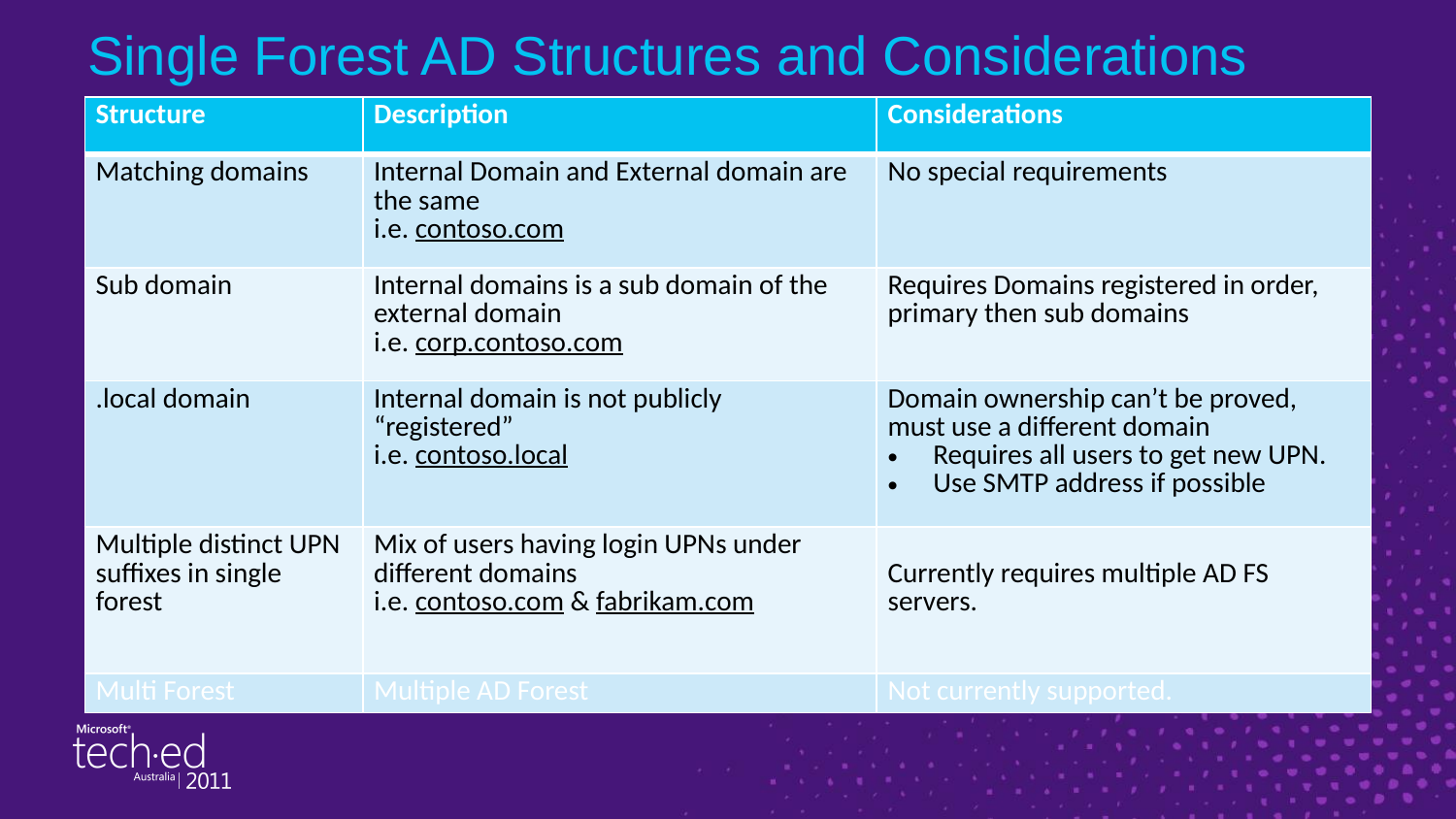

# Single Forest AD Structures and Considerations
| Structure | Description | Considerations |
| --- | --- | --- |
| Matching domains | Internal Domain and External domain are the same i.e. contoso.com | No special requirements |
| Sub domain | Internal domains is a sub domain of the external domain i.e. corp.contoso.com | Requires Domains registered in order, primary then sub domains |
| .local domain | Internal domain is not publicly “registered” i.e. contoso.local | Domain ownership can’t be proved, must use a different domain Requires all users to get new UPN. Use SMTP address if possible |
| Multiple distinct UPN suffixes in single forest | Mix of users having login UPNs under different domains i.e. contoso.com & fabrikam.com | Currently requires multiple AD FS servers. |
| Multi Forest | Multiple AD Forest | Not currently supported. |